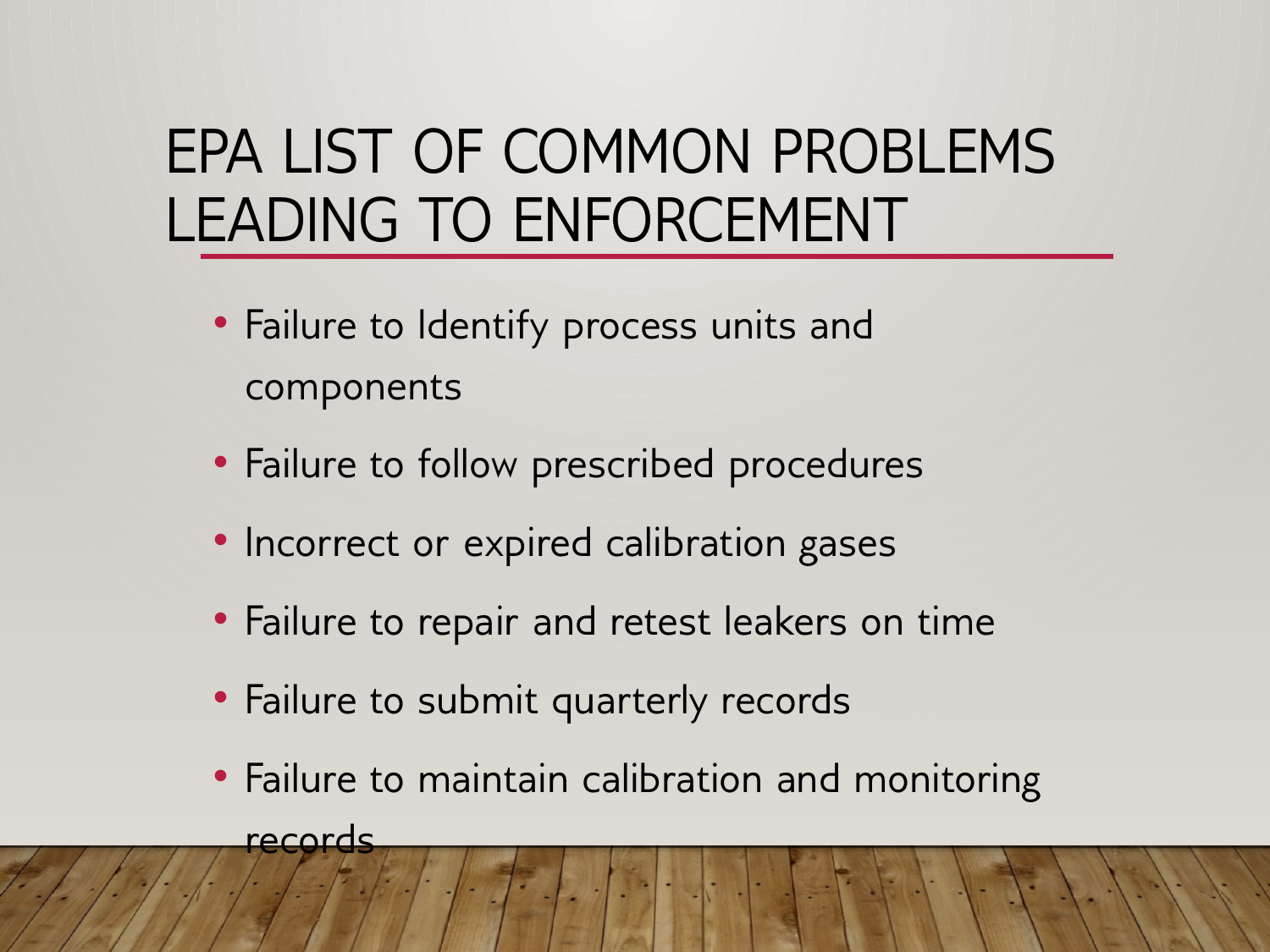

# EPA list of common problems leading to enforcement
Failure to Identify process units and components
Failure to follow prescribed procedures
Incorrect or expired calibration gases
Failure to repair and retest leakers on time
Failure to submit quarterly records
Failure to maintain calibration and monitoring records